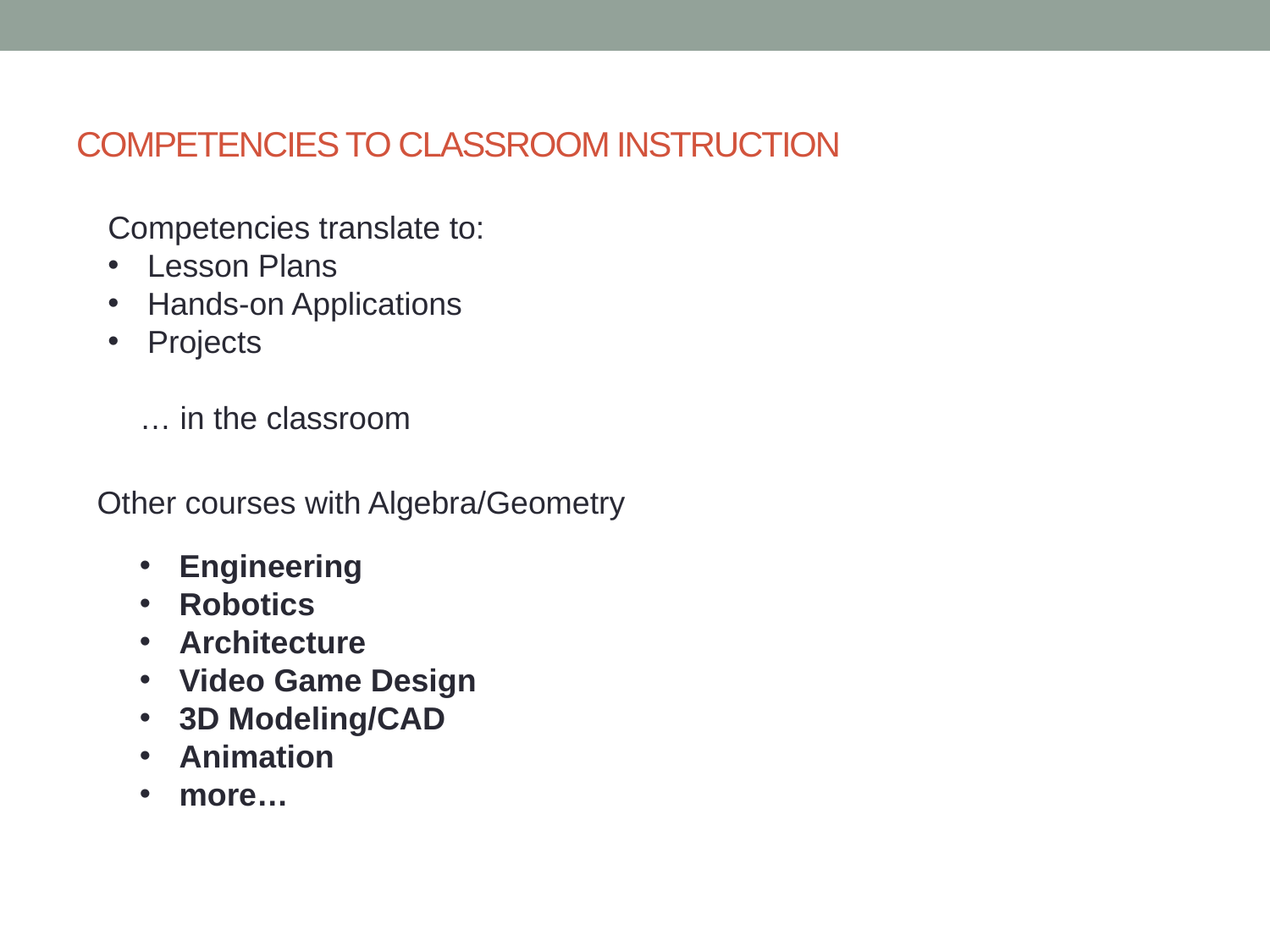

# COMPETENCIES TO CLASSROOM INSTRUCTION
Competencies translate to:
Lesson Plans
Hands-on Applications
Projects
… in the classroom
Other courses with Algebra/Geometry
Engineering
Robotics
Architecture
Video Game Design
3D Modeling/CAD
Animation
more…